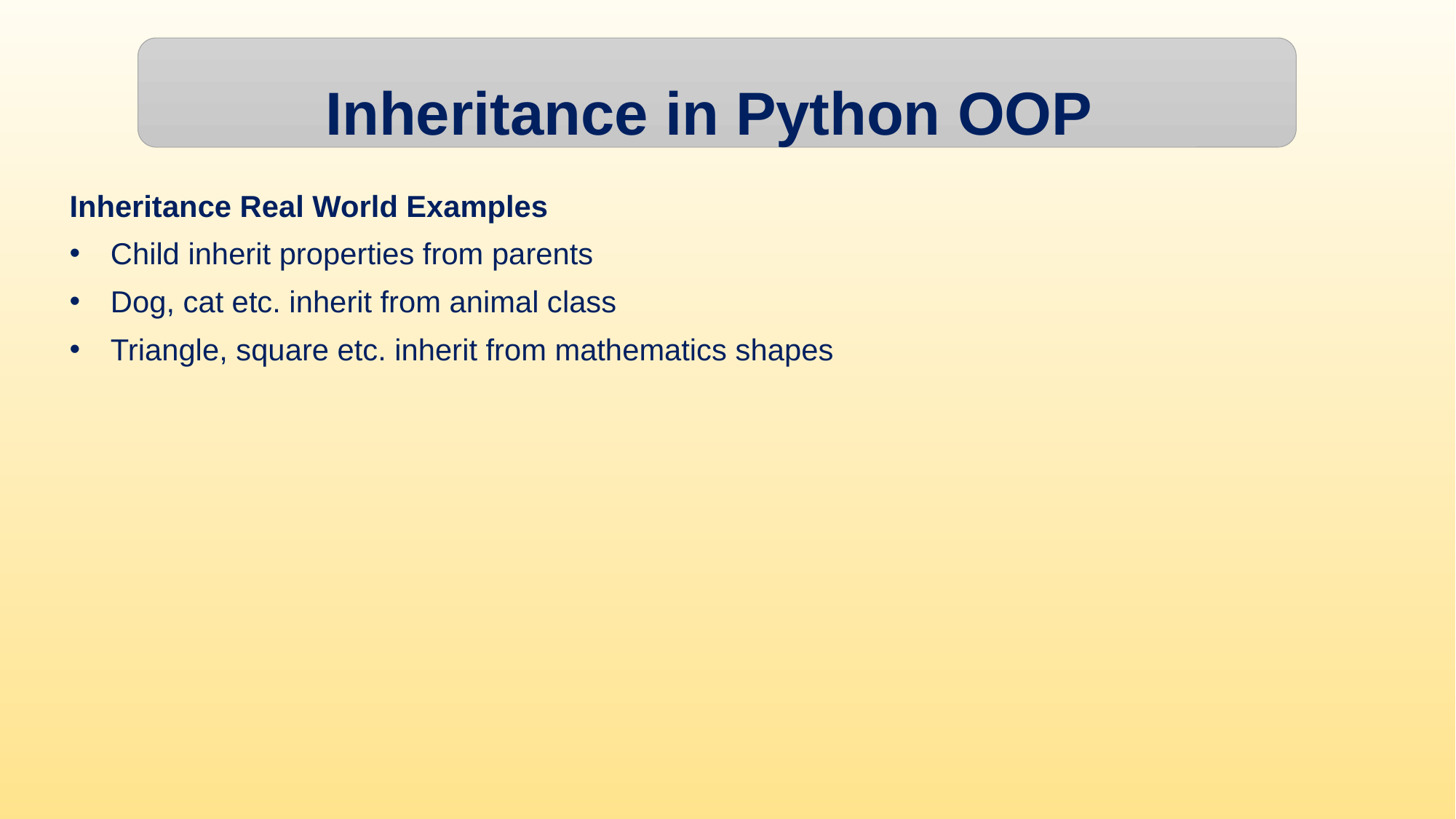

Inheritance in Python OOP
Inheritance Real World Examples
Child inherit properties from parents
Dog, cat etc. inherit from animal class
Triangle, square etc. inherit from mathematics shapes